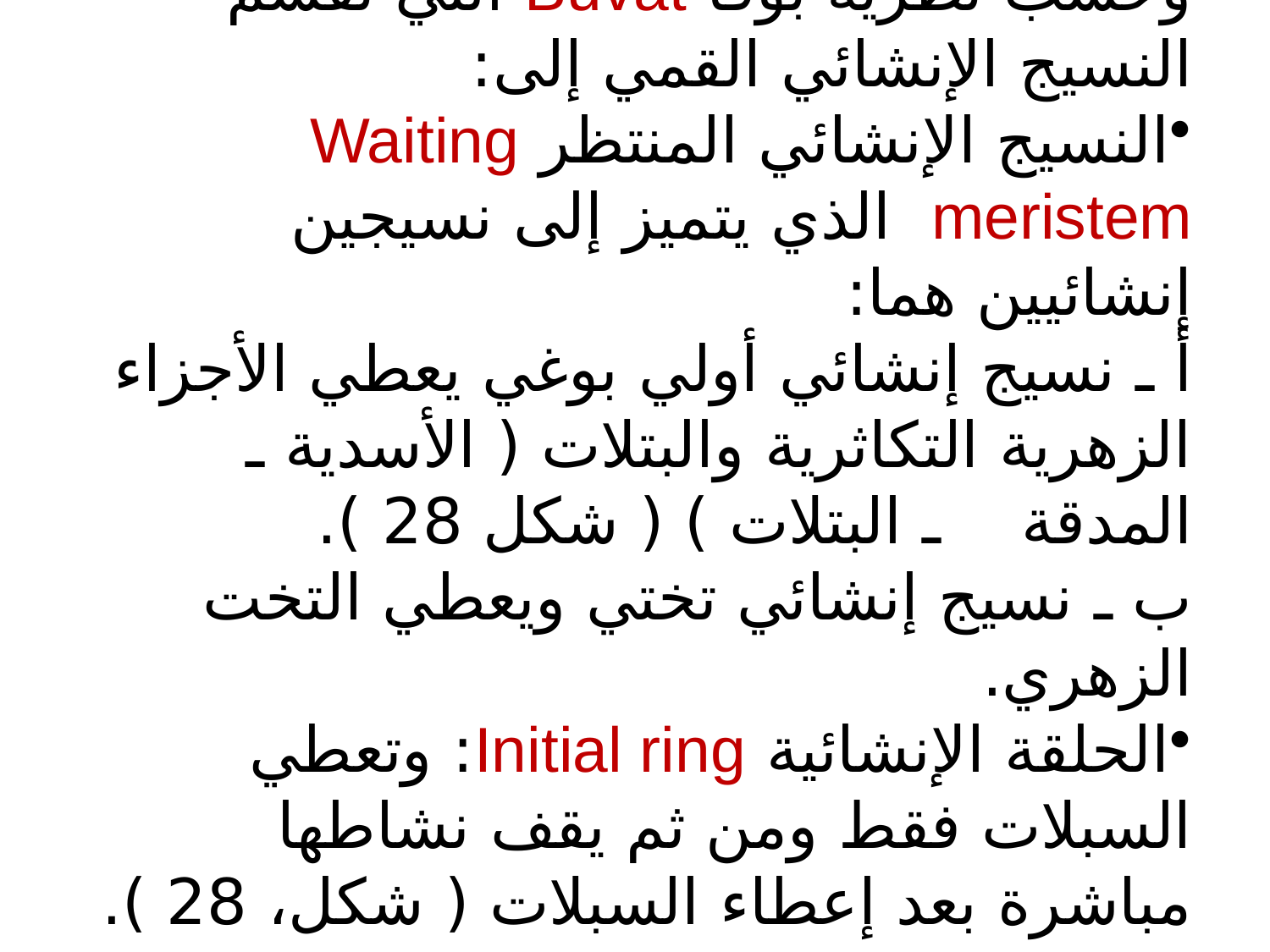

وحسب نظرية بوفا Buvat التي تقسم النسيج الإنشائي القمي إلى:
النسيج الإنشائي المنتظر Waiting meristem  الذي يتميز إلى نسيجين إنشائيين هما:
أ ـ نسيج إنشائي أولي بوغي يعطي الأجزاء الزهرية التكاثرية والبتلات ( الأسدية ـ المدقة    ـ البتلات ) ( شكل 28 ).
	ب ـ نسيج إنشائي تختي ويعطي التخت الزهري.
الحلقة الإنشائية Initial ring: وتعطي السبلات فقط ومن ثم يقف نشاطها مباشرة بعد إعطاء السبلات ( شكل، 28 ).